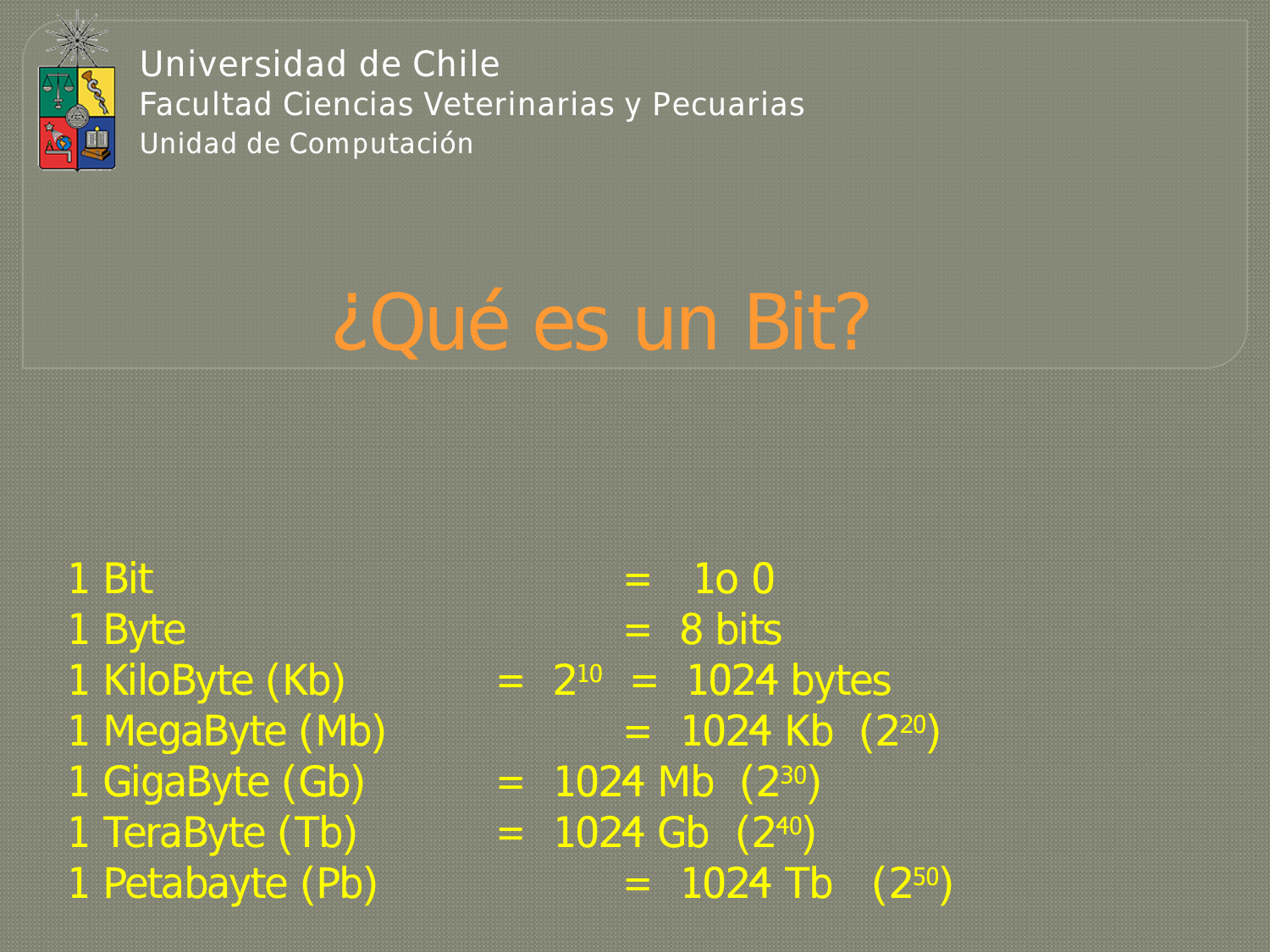

¿Qué es un Bit?

1 Bit 				=   1o 0
1 Byte				=  8 bits
1 KiloByte (Kb)		=  210  =  1024 bytes
1 MegaByte (Mb)		=  1024 Kb  (220)
1 GigaByte (Gb)		=  1024 Mb  (230)
1 TeraByte (Tb)		=  1024 Gb  (240)
1 Petabayte (Pb)		=  1024 Tb   (250)